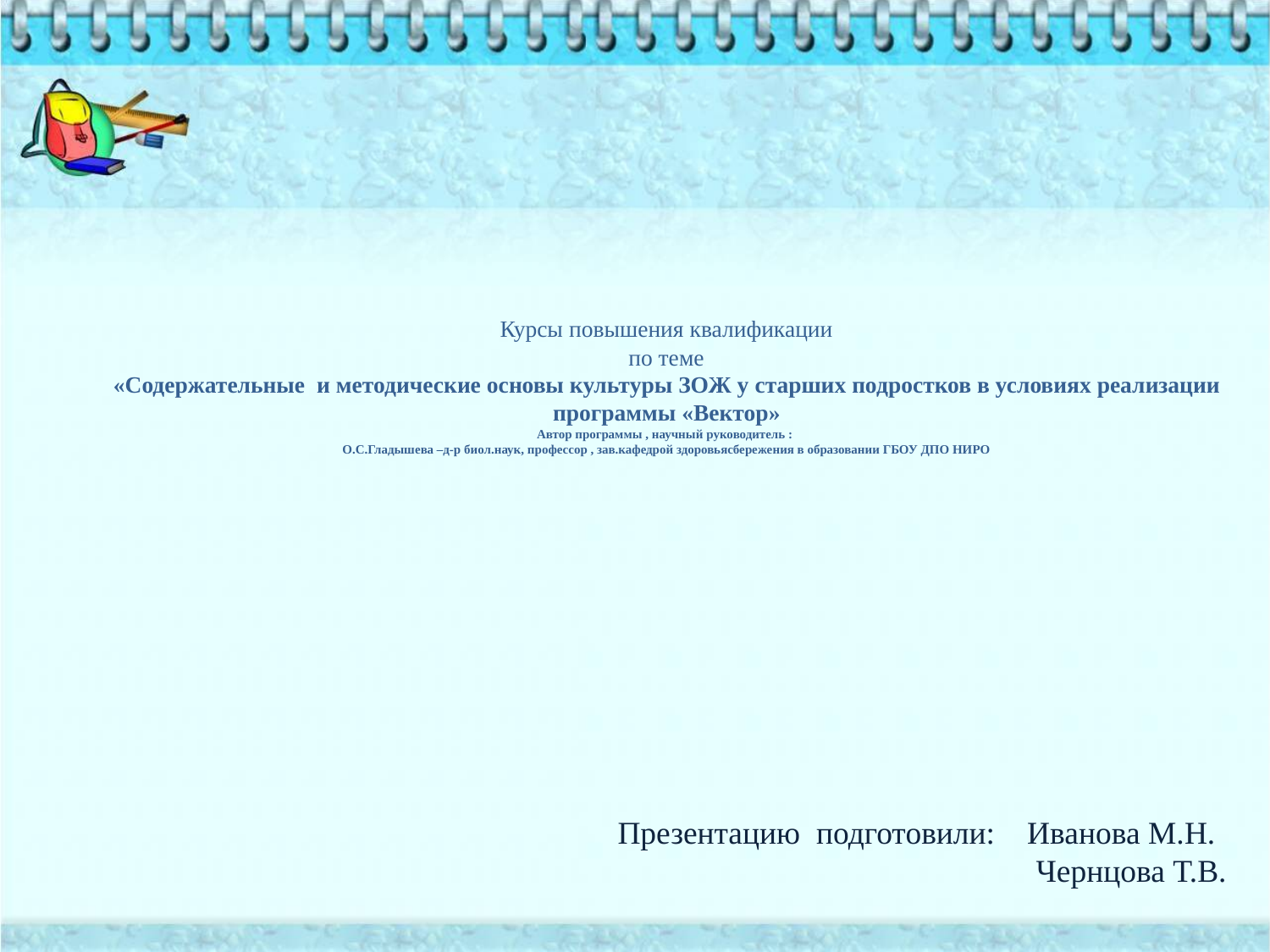

# Курсы повышения квалификации по теме «Содержательные  и методические основы культуры ЗОЖ у старших подростков в условиях реализации программы «Вектор» Автор программы , научный руководитель : О.С.Гладышева –д-р биол.наук, профессор , зав.кафедрой здоровьясбережения в образовании ГБОУ ДПО НИРО
Презентацию  подготовили:    Иванова М.Н.
                                                    Чернцова Т.В.